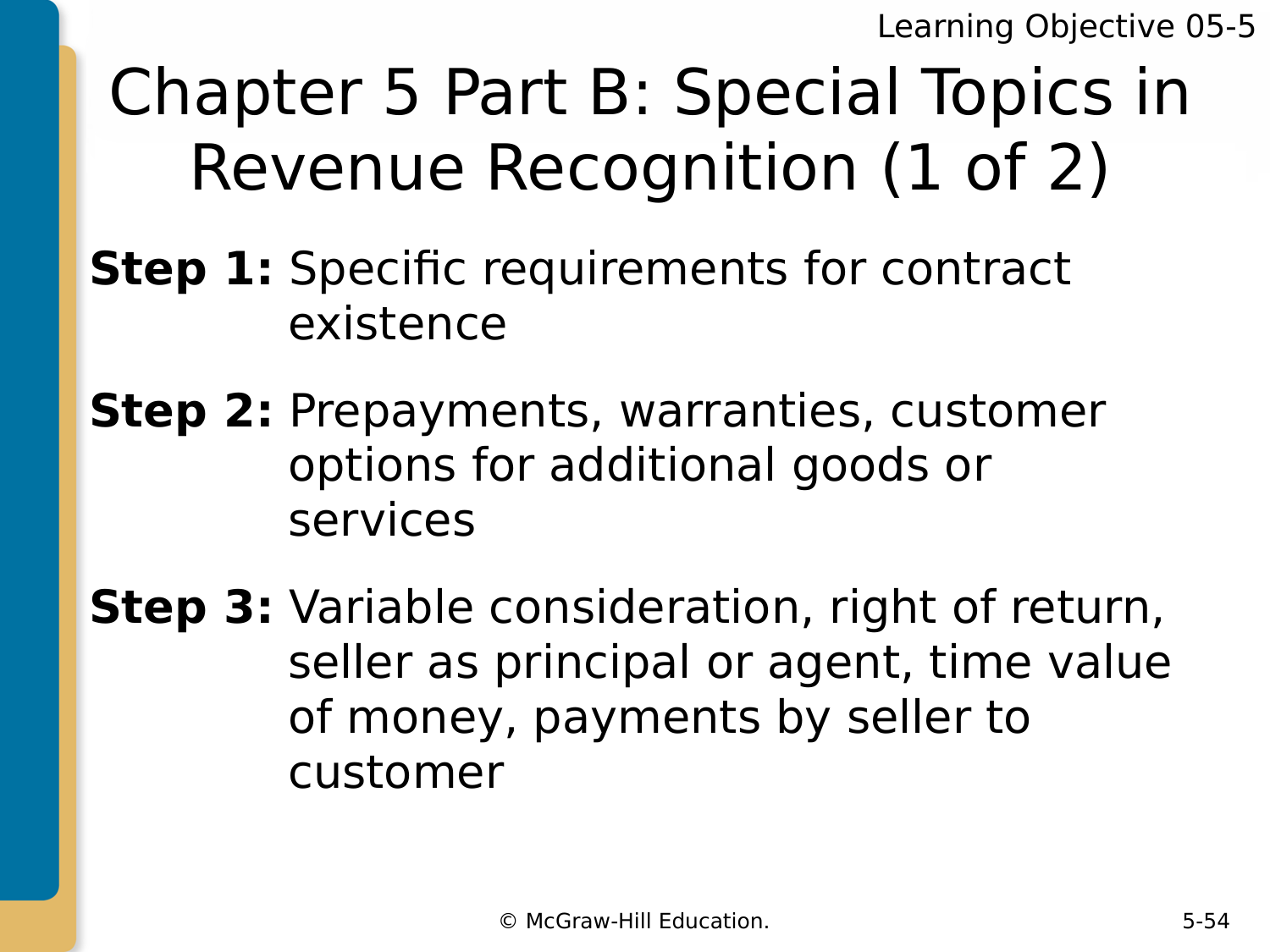

Learning Objective 05-5
# Chapter 5 Part B: Special Topics in Revenue Recognition (1 of 2)
Step 1: Specific requirements for contract existence
Step 2: Prepayments, warranties, customer options for additional goods or services
Step 3: Variable consideration, right of return, seller as principal or agent, time value of money, payments by seller to customer